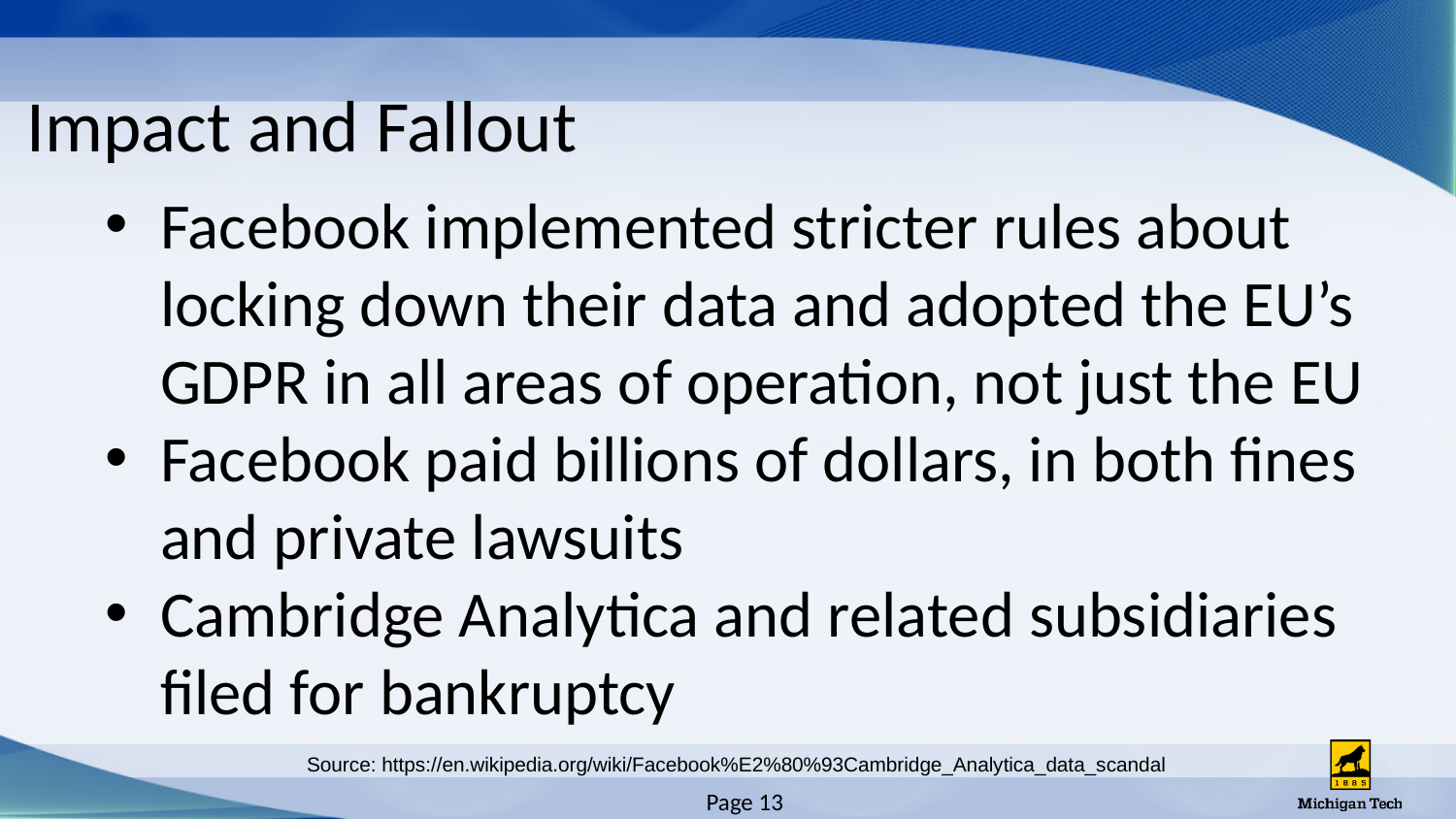

# Impact and Fallout
Facebook implemented stricter rules about locking down their data and adopted the EU’s GDPR in all areas of operation, not just the EU
Facebook paid billions of dollars, in both fines and private lawsuits
Cambridge Analytica and related subsidiaries filed for bankruptcy
Source: https://en.wikipedia.org/wiki/Facebook%E2%80%93Cambridge_Analytica_data_scandal